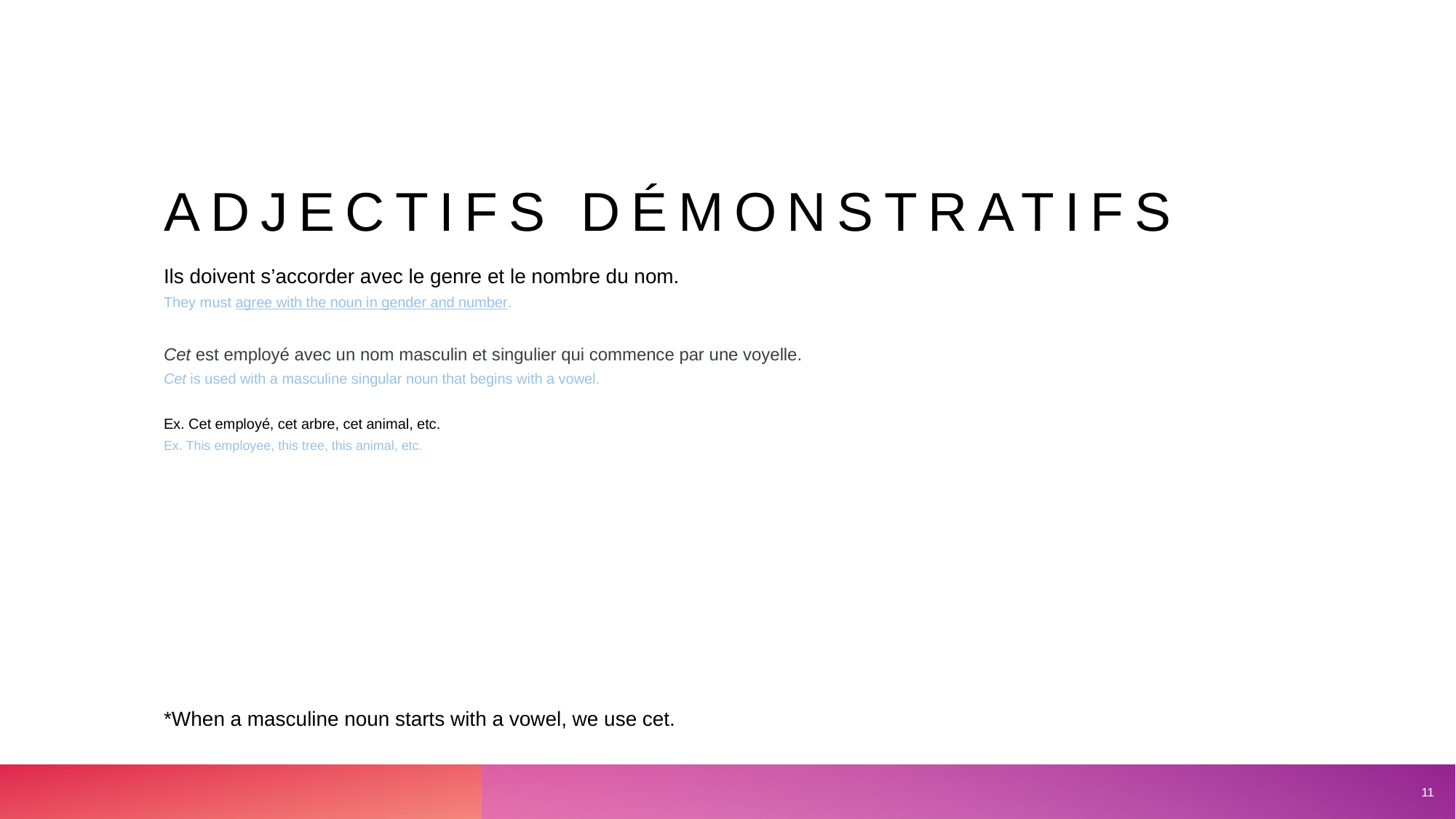

# Adjectifs démonstratifs

Ils doivent s’accorder avec le genre et le nombre du nom.
They must agree with the noun in gender and number.

Cet est employé avec un nom masculin et singulier qui commence par une voyelle.
Cet is used with a masculine singular noun that begins with a vowel.

Ex. Cet employé, cet arbre, cet animal, etc.
Ex. This employee, this tree, this animal, etc.

*When a masculine noun starts with a vowel, we use cet.

11